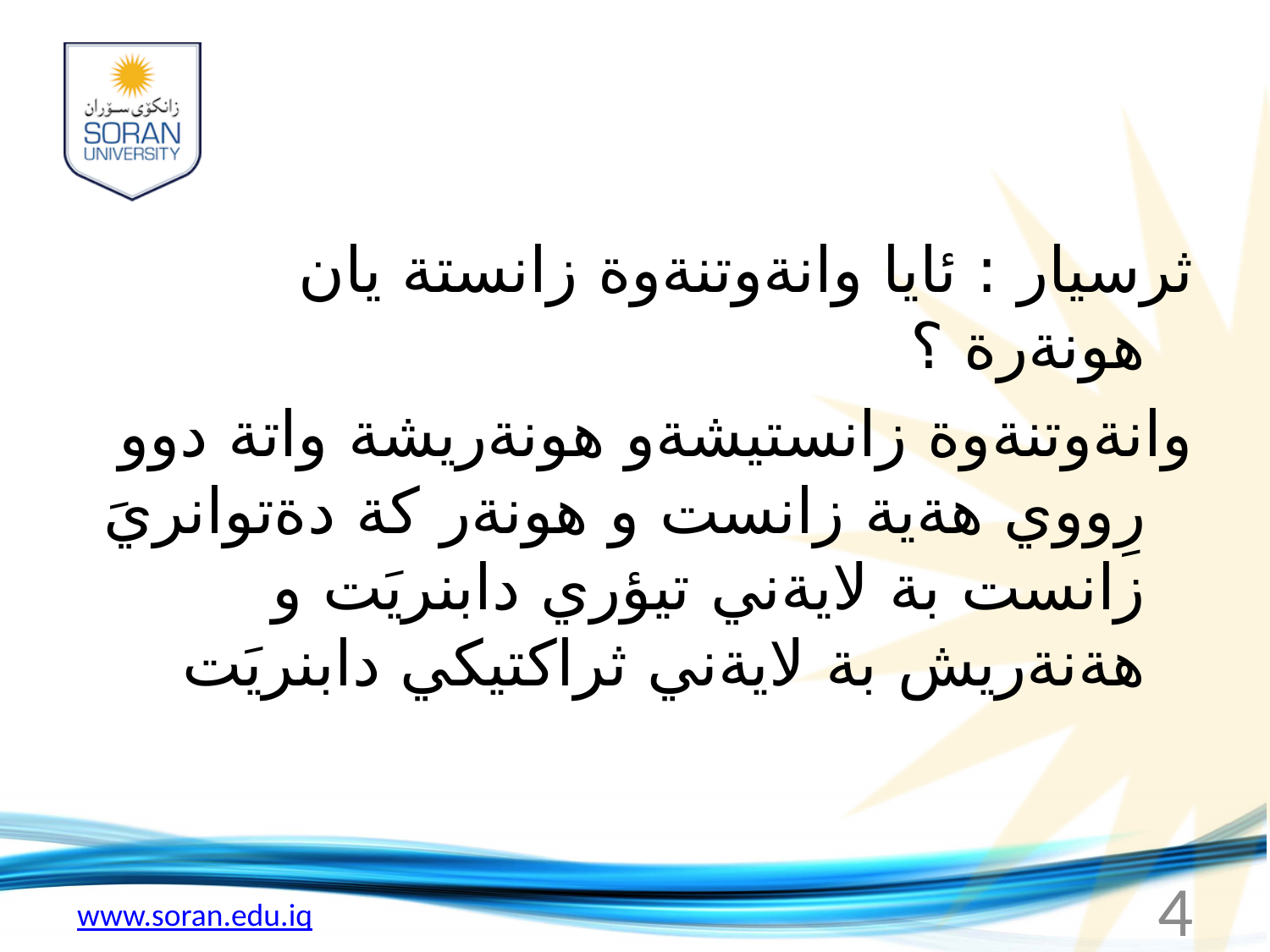

ثرسيار : ئايا وانةوتنةوة زانستة يان هونةرة ؟
وانةوتنةوة زانستيشةو هونةريشة واتة دوو رِووي هةية زانست و هونةر كة دةتوانريَ زانست بة لايةني تيؤري دابنريَت و هةنةريش بة لايةني ثراكتيكي دابنريَت
4